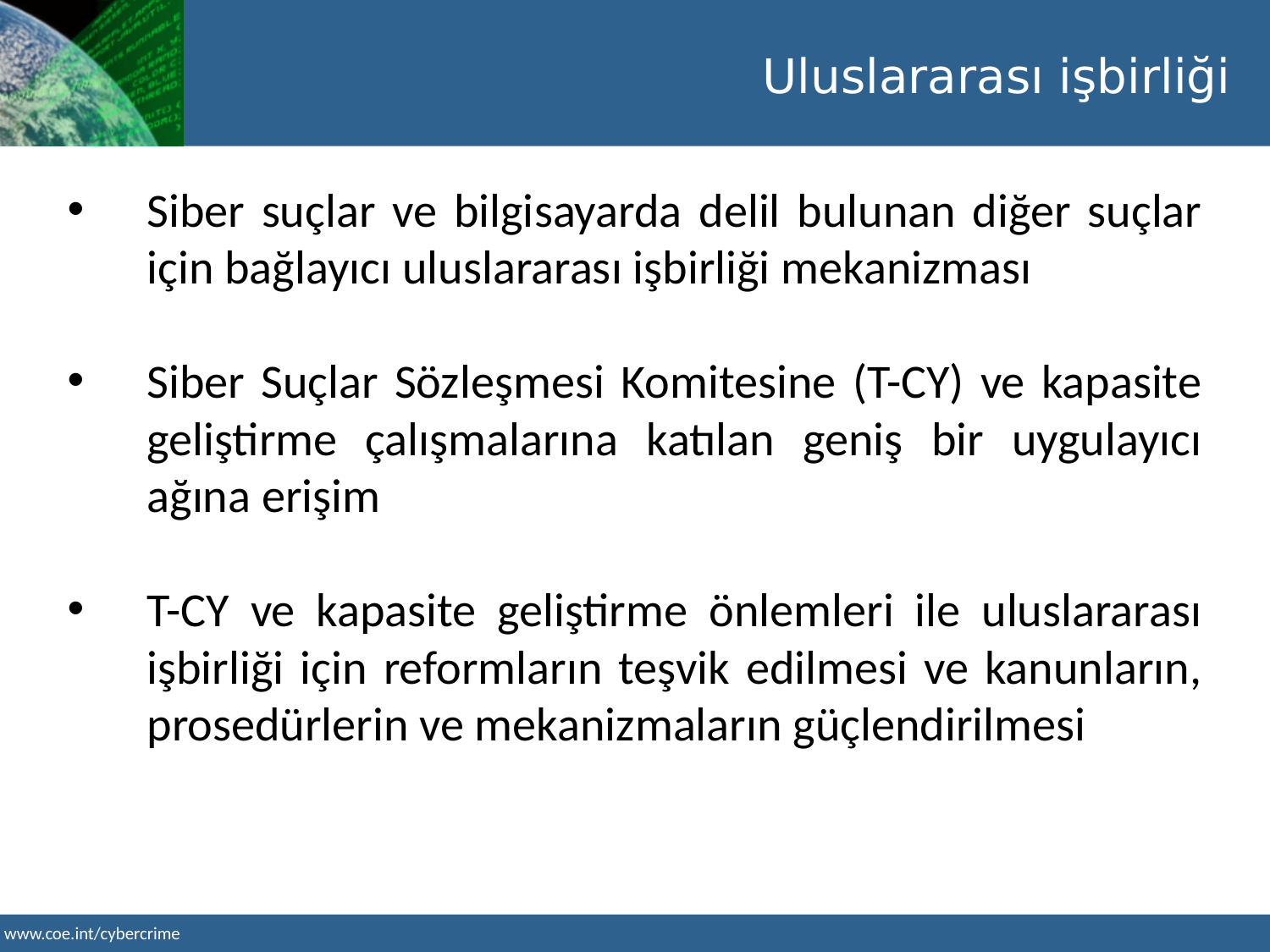

Uluslararası işbirliği
Siber suçlar ve bilgisayarda delil bulunan diğer suçlar için bağlayıcı uluslararası işbirliği mekanizması

Siber Suçlar Sözleşmesi Komitesine (T-CY) ve kapasite geliştirme çalışmalarına katılan geniş bir uygulayıcı ağına erişim

T-CY ve kapasite geliştirme önlemleri ile uluslararası işbirliği için reformların teşvik edilmesi ve kanunların, prosedürlerin ve mekanizmaların güçlendirilmesi